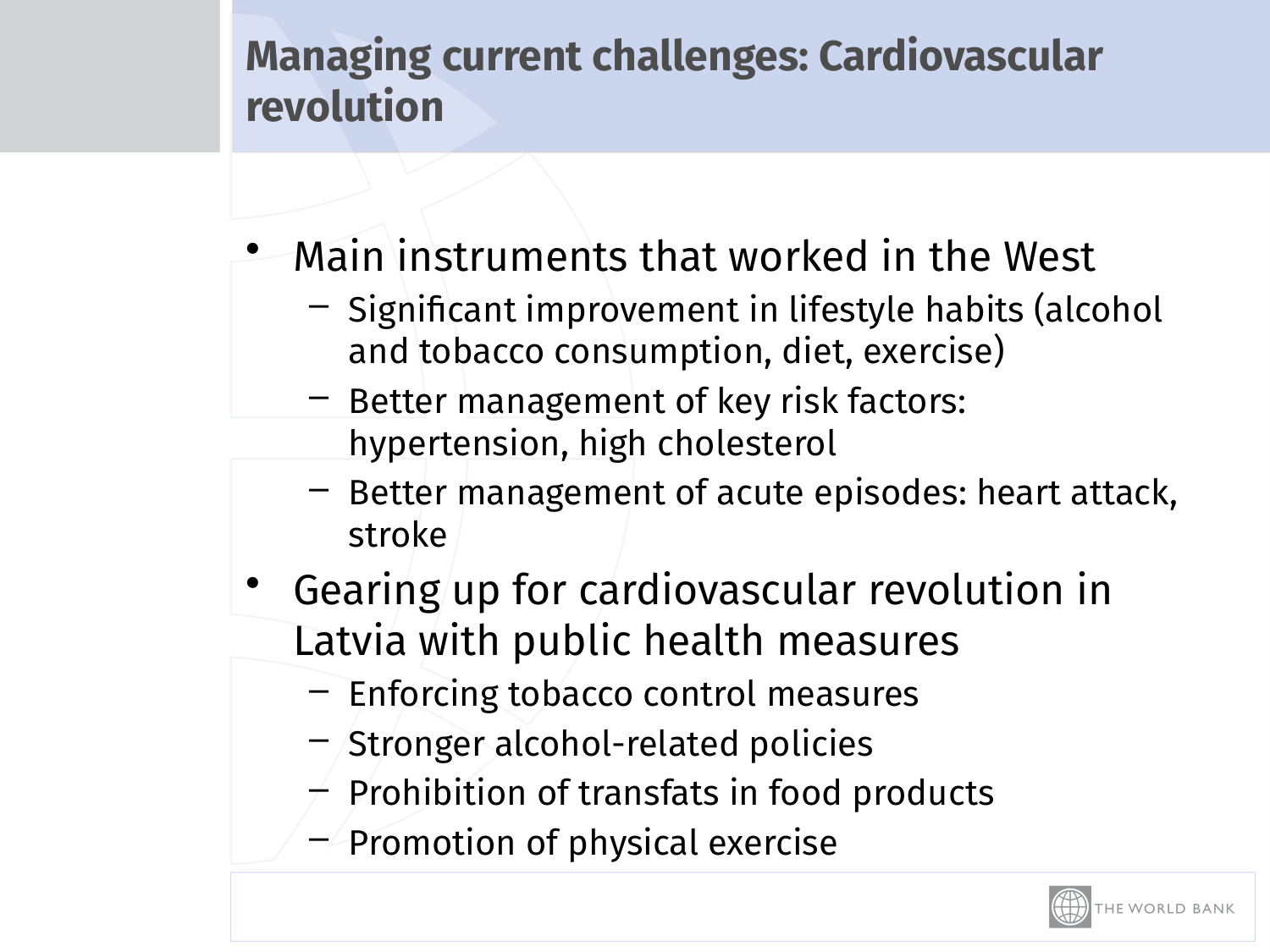

# Managing current challenges: Cardiovascular revolution
Main instruments that worked in the West
Significant improvement in lifestyle habits (alcohol and tobacco consumption, diet, exercise)
Better management of key risk factors: hypertension, high cholesterol
Better management of acute episodes: heart attack, stroke
Gearing up for cardiovascular revolution in Latvia with public health measures
Enforcing tobacco control measures
Stronger alcohol-related policies
Prohibition of transfats in food products
Promotion of physical exercise